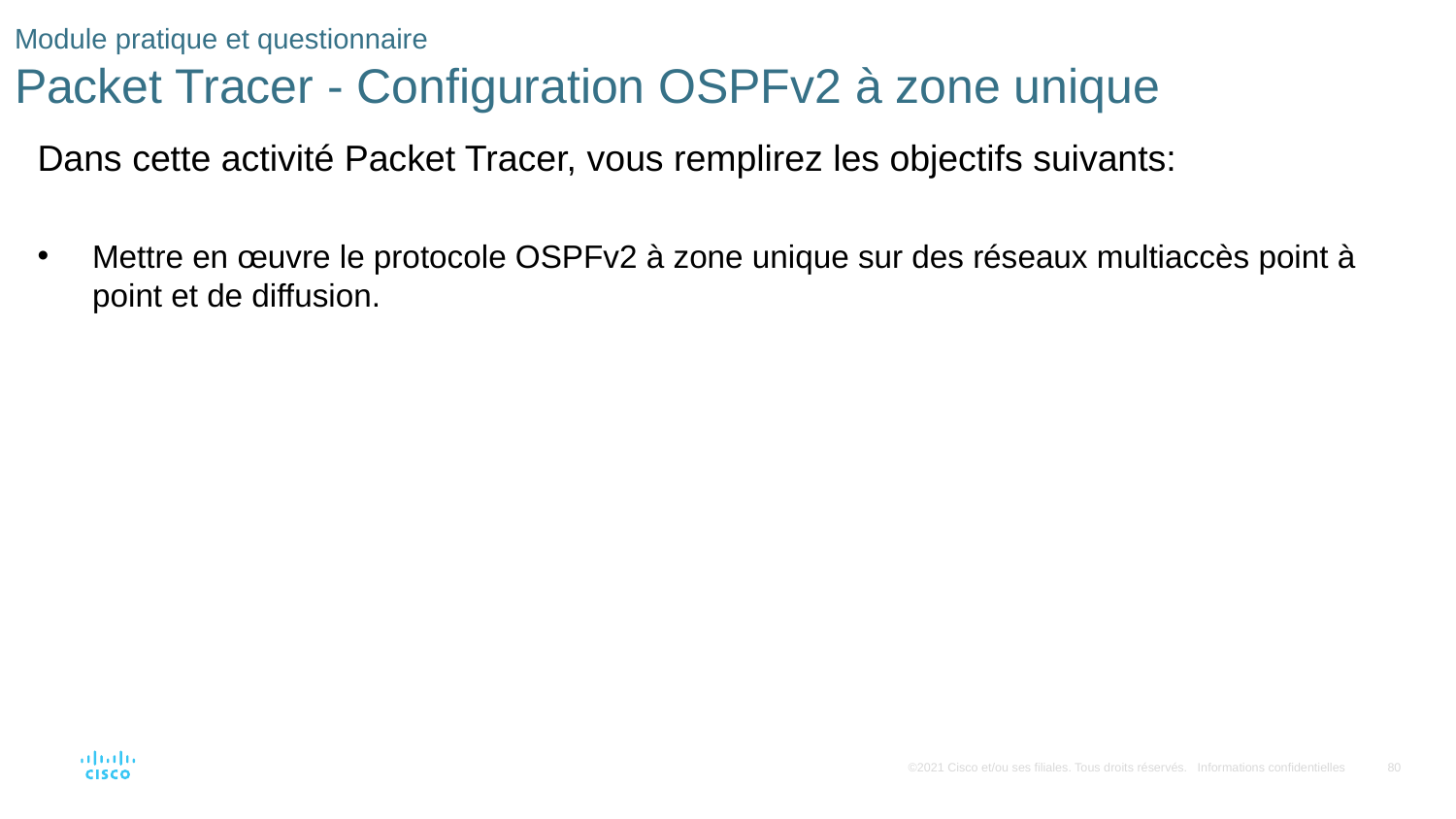

# Module pratique et questionnaire Packet Tracer - Configuration OSPFv2 à zone unique
Dans cette activité Packet Tracer, vous remplirez les objectifs suivants:

Mettre en œuvre le protocole OSPFv2 à zone unique sur des réseaux multiaccès point à point et de diffusion.